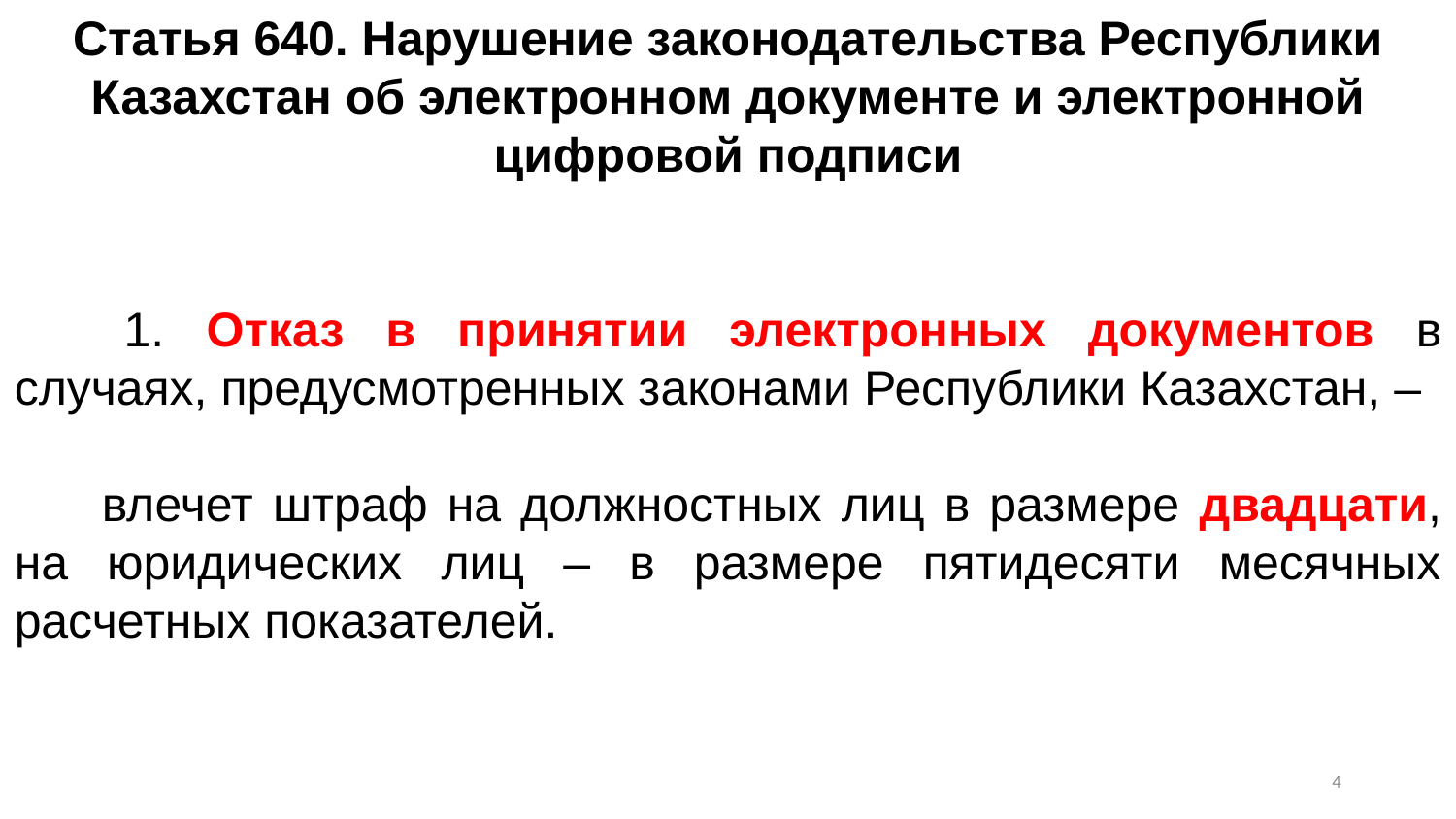

Статья 640. Нарушение законодательства Республики Казахстан об электронном документе и электронной цифровой подписи

      1. Отказ в принятии электронных документов в случаях, предусмотренных законами Республики Казахстан, –

      влечет штраф на должностных лиц в размере двадцати, на юридических лиц – в размере пятидесяти месячных расчетных показателей.
4